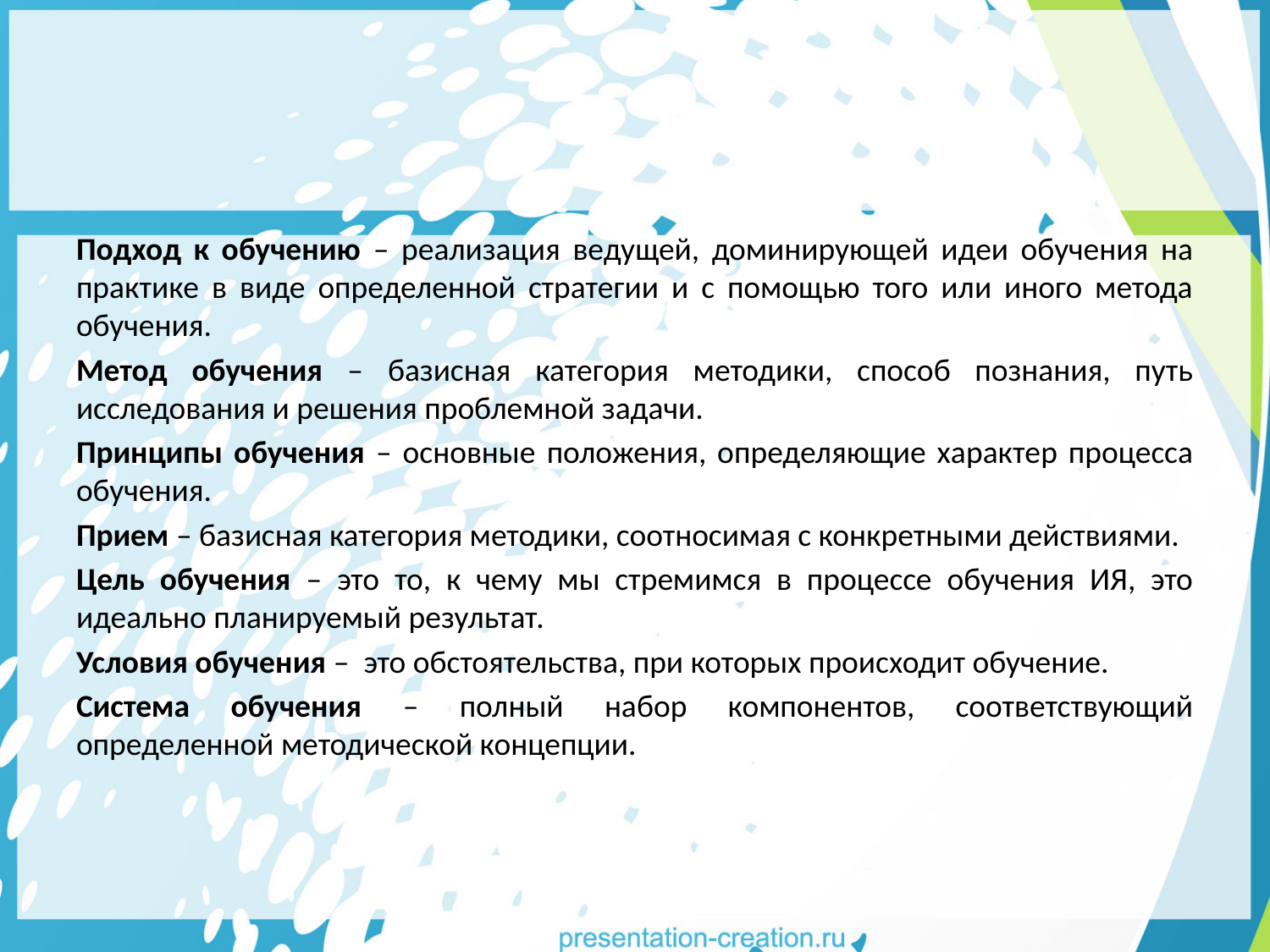

#
Подход к обучению – реализация ведущей, доминирующей идеи обучения на практике в виде определенной стратегии и с помощью того или иного метода обучения.
Метод обучения – базисная категория методики, способ познания, путь исследования и решения проблемной задачи.
Принципы обучения – основные положения, определяющие характер процесса обучения.
Прием – базисная категория методики, соотносимая с конкретными действиями.
Цель обучения – это то, к чему мы стремимся в процессе обучения ИЯ, это идеально планируемый результат.
Условия обучения –  это обстоятельства, при которых происходит обучение.
Система обучения – полный набор компонентов, соответствующий определенной методической концепции.